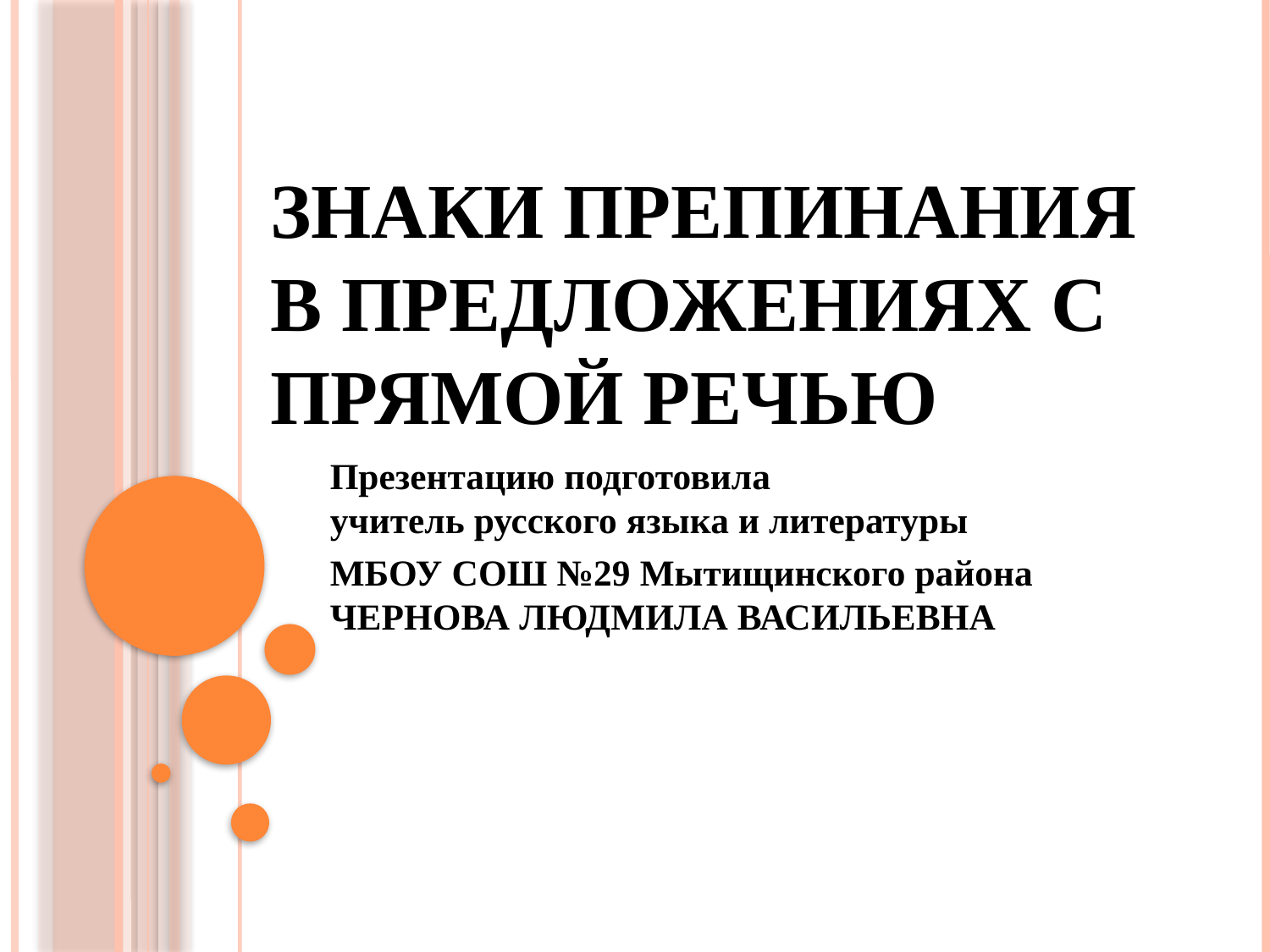

# ЗНАКИ ПРЕПИНАНИЯ В ПРЕДЛОЖЕНИЯХ С ПРЯМОЙ РЕЧЬЮ
Презентацию подготовила
учитель русского языка и литературы
МБОУ СОШ №29 Мытищинского района
ЧЕРНОВА ЛЮДМИЛА ВАСИЛЬЕВНА